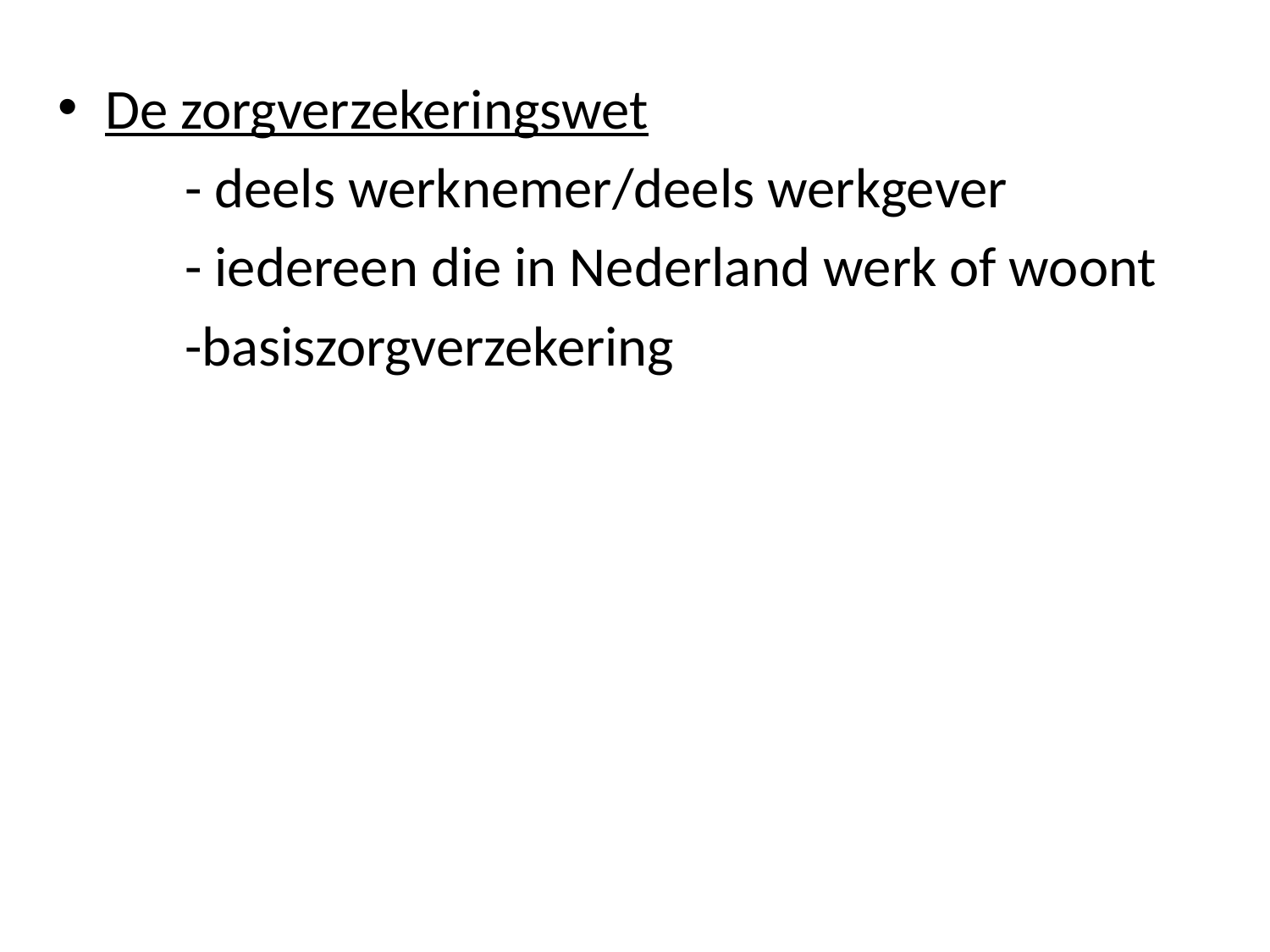

De zorgverzekeringswet
	- deels werknemer/deels werkgever
	- iedereen die in Nederland werk of woont
	-basiszorgverzekering